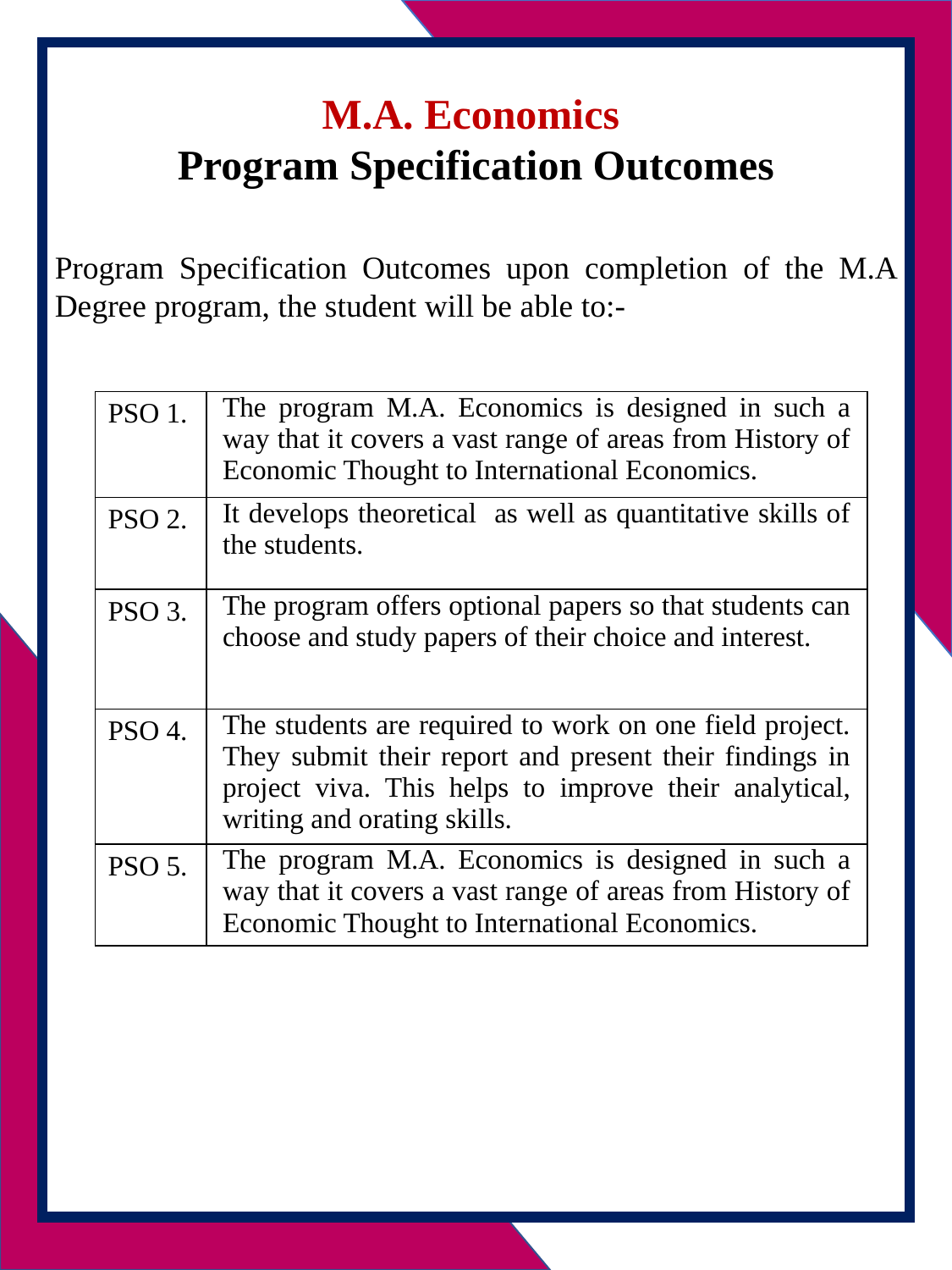

M.A. Economics
Program Specification Outcomes

Program Specification Outcomes upon completion of the M.A Degree program, the student will be able to:-

| PSO 1. | The program M.A. Economics is designed in such a way that it covers a vast range of areas from History of Economic Thought to International Economics. |
| --- | --- |
| PSO 2. | It develops theoretical as well as quantitative skills of the students. |
| PSO 3. | The program offers optional papers so that students can choose and study papers of their choice and interest. |
| PSO 4. | The students are required to work on one field project. They submit their report and present their findings in project viva. This helps to improve their analytical, writing and orating skills. |
| PSO 5. | The program M.A. Economics is designed in such a way that it covers a vast range of areas from History of Economic Thought to International Economics. |